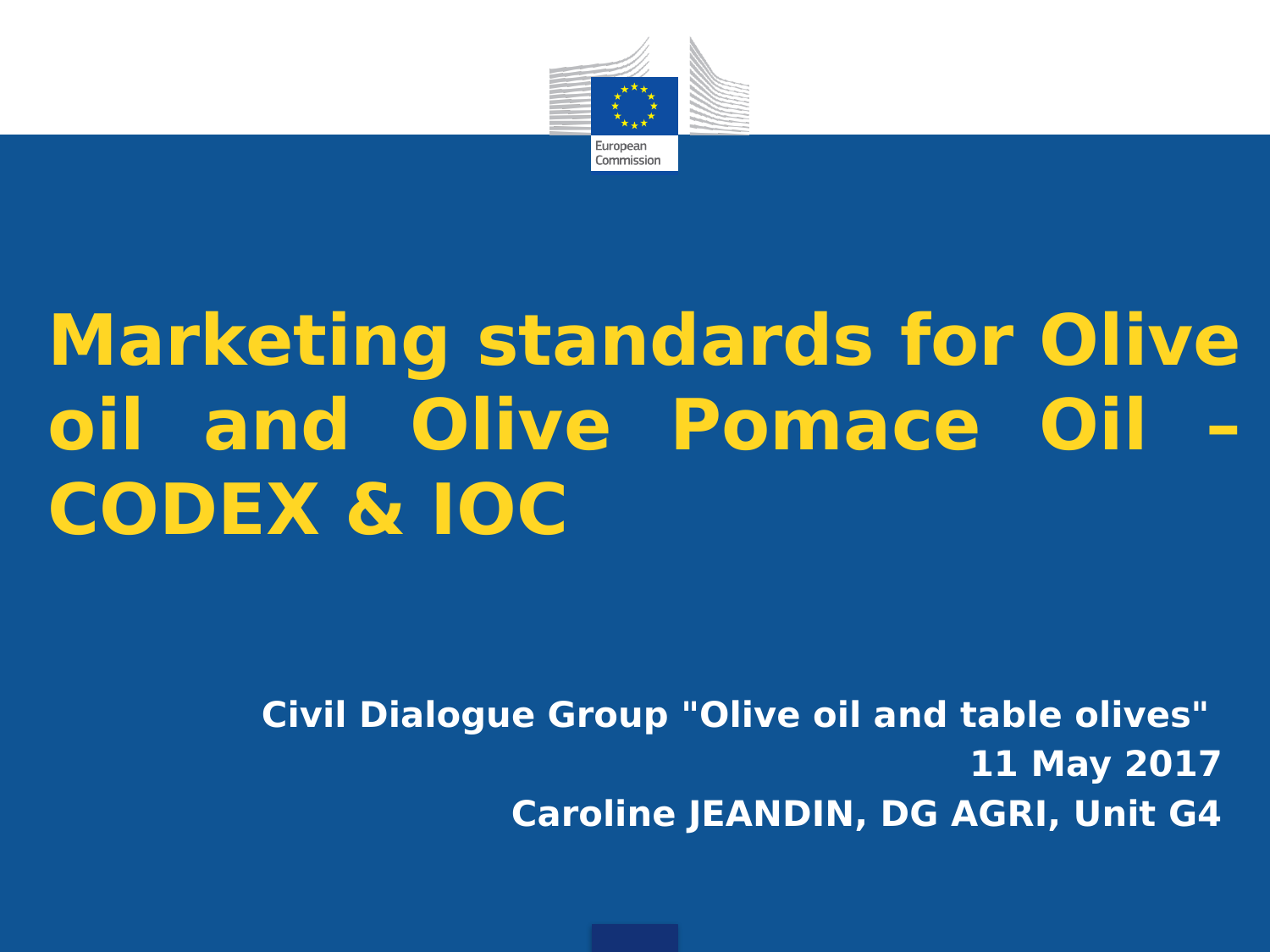

# Marketing standards for Olive oil and Olive Pomace Oil – CODEX & IOC
Civil Dialogue Group "Olive oil and table olives"
11 May 2017
Caroline JEANDIN, DG AGRI, Unit G4